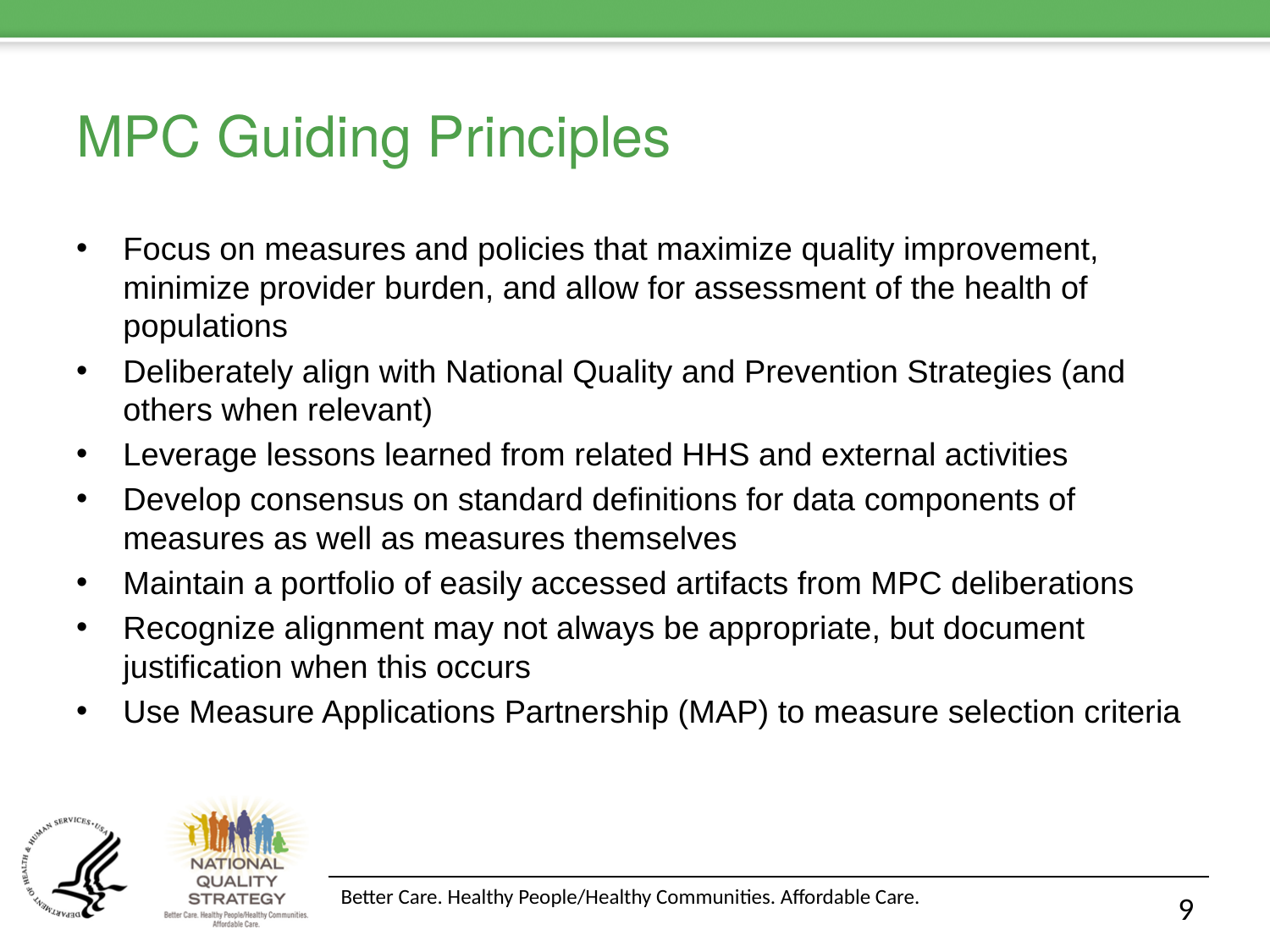

# MPC Guiding Principles
Focus on measures and policies that maximize quality improvement, minimize provider burden, and allow for assessment of the health of populations
Deliberately align with National Quality and Prevention Strategies (and others when relevant)
Leverage lessons learned from related HHS and external activities
Develop consensus on standard definitions for data components of measures as well as measures themselves
Maintain a portfolio of easily accessed artifacts from MPC deliberations
Recognize alignment may not always be appropriate, but document justification when this occurs
Use Measure Applications Partnership (MAP) to measure selection criteria

9